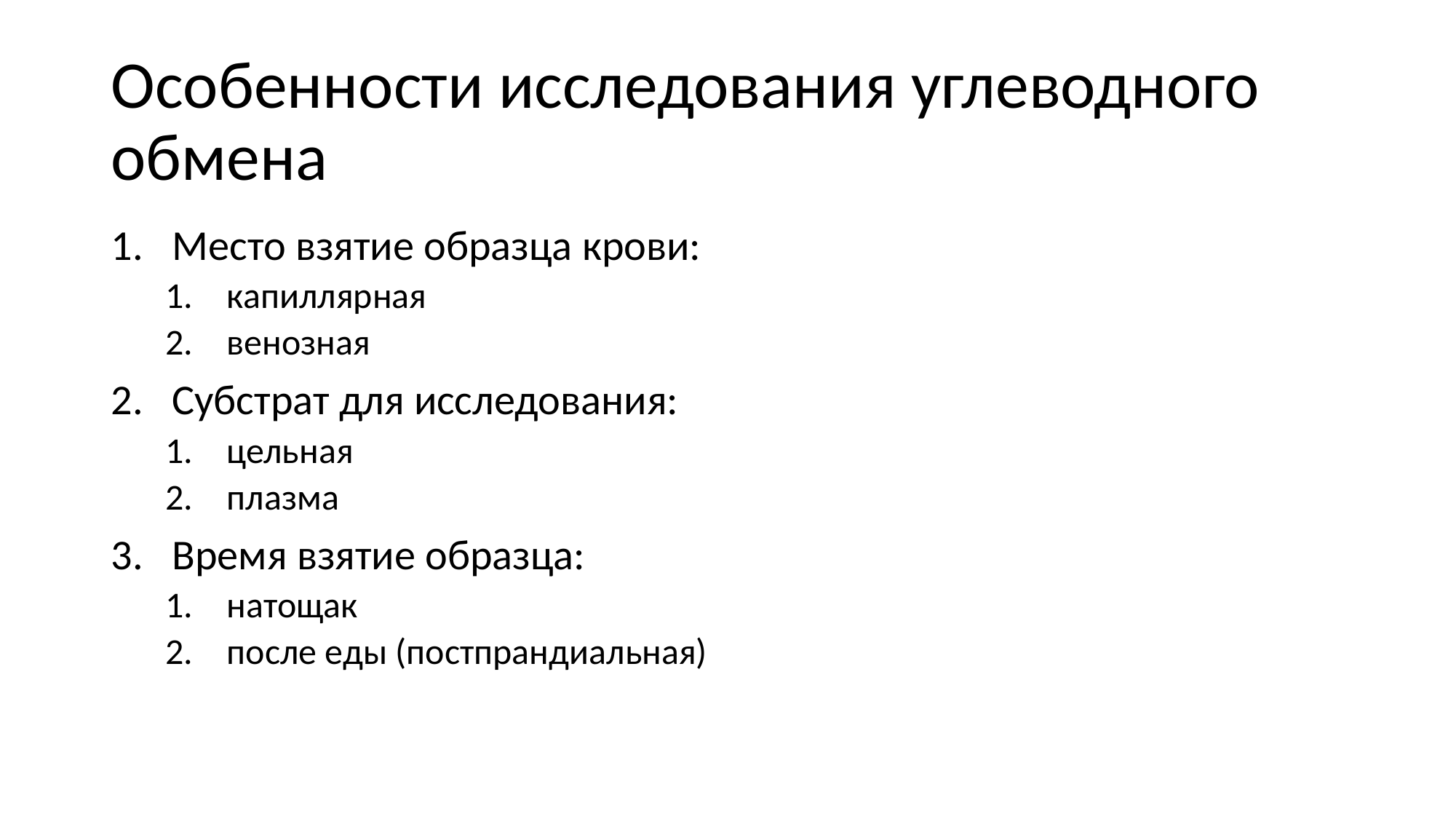

# Особенности исследования углеводного обмена
Место взятие образца крови:
капиллярная
венозная
Субстрат для исследования:
цельная
плазма
Время взятие образца:
натощак
после еды (постпрандиальная)